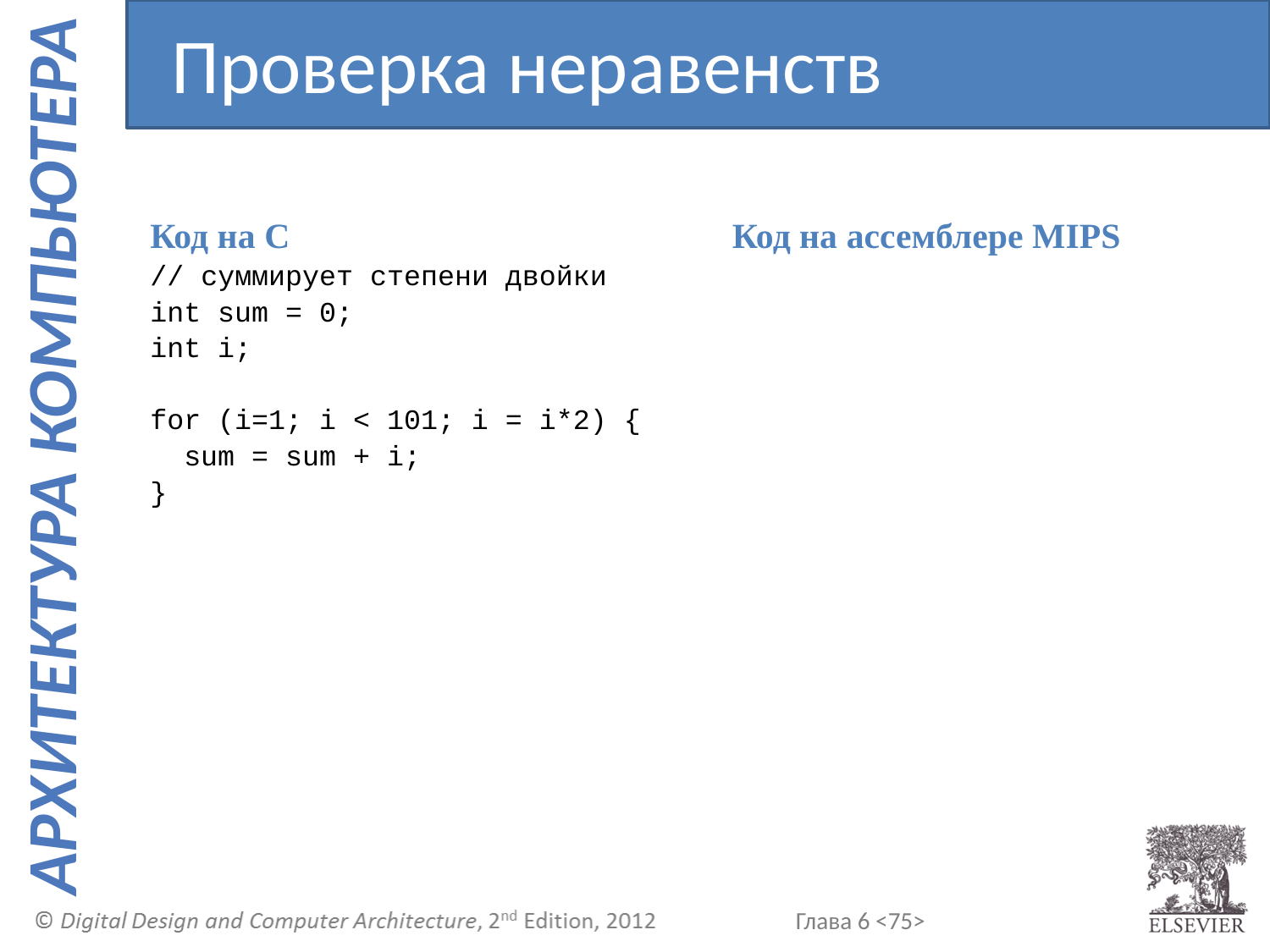

Проверка неравенств

Код на C
// суммирует степени двойки
int sum = 0;
int i;

for (i=1; i < 101; i = i*2) {
  sum = sum + i;
}
Код на ассемблере MIPS